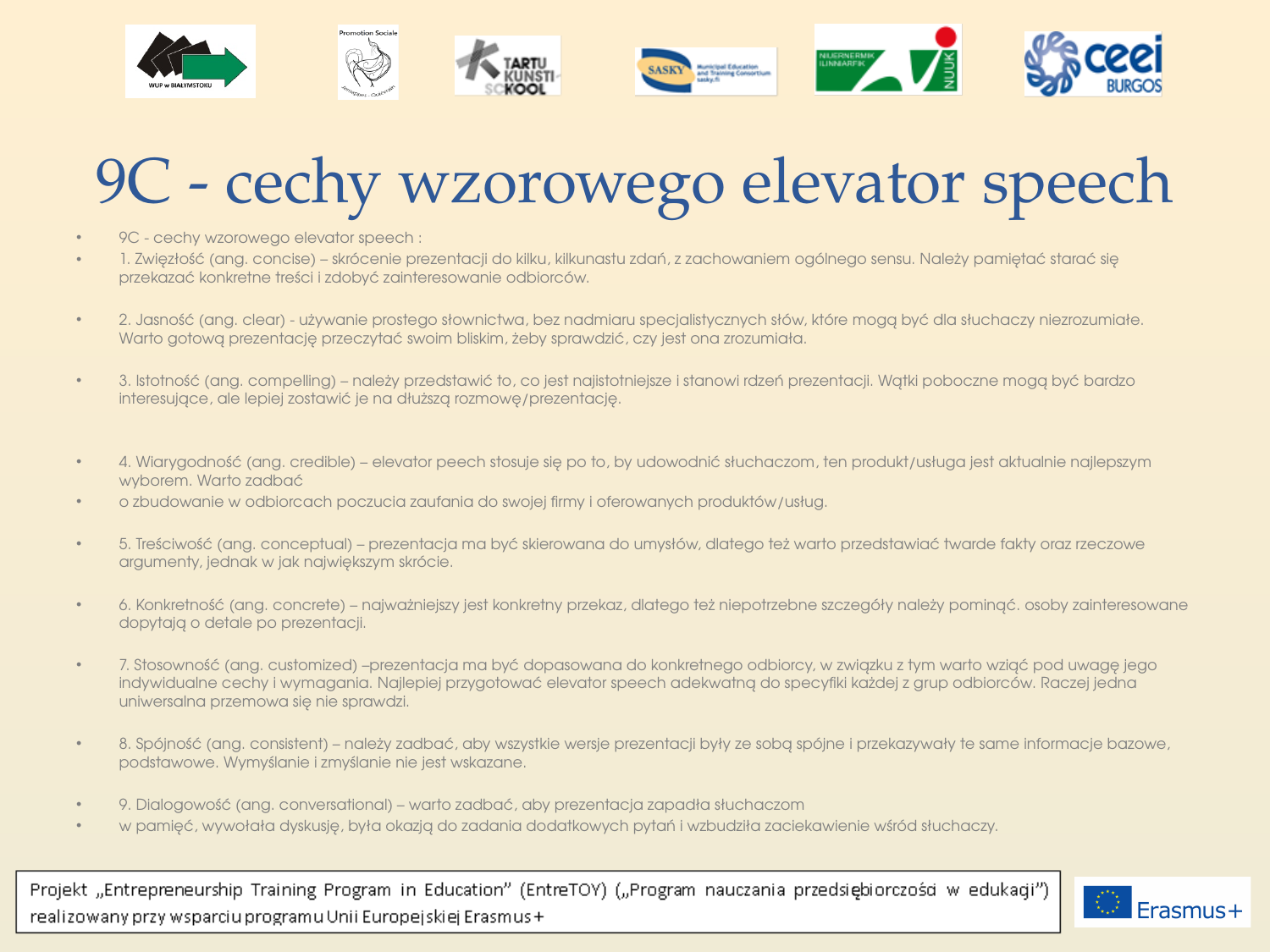

# 9C - cechy wzorowego elevator speech
9C - cechy wzorowego elevator speech :
1. Zwięzłość (ang. concise) – skrócenie prezentacji do kilku, kilkunastu zdań, z zachowaniem ogólnego sensu. Należy pamiętać starać się przekazać konkretne treści i zdobyć zainteresowanie odbiorców.

2. Jasność (ang. clear) - używanie prostego słownictwa, bez nadmiaru specjalistycznych słów, które mogą być dla słuchaczy niezrozumiałe. Warto gotową prezentację przeczytać swoim bliskim, żeby sprawdzić, czy jest ona zrozumiała.

3. Istotność (ang. compelling) – należy przedstawić to, co jest najistotniejsze i stanowi rdzeń prezentacji. Wątki poboczne mogą być bardzo interesujące, ale lepiej zostawić je na dłuższą rozmowę/prezentację.

4. Wiarygodność (ang. credible) – elevator peech stosuje się po to, by udowodnić słuchaczom, ten produkt/usługa jest aktualnie najlepszym wyborem. Warto zadbać
o zbudowanie w odbiorcach poczucia zaufania do swojej firmy i oferowanych produktów/usług.

5. Treściwość (ang. conceptual) – prezentacja ma być skierowana do umysłów, dlatego też warto przedstawiać twarde fakty oraz rzeczowe argumenty, jednak w jak największym skrócie.

6. Konkretność (ang. concrete) – najważniejszy jest konkretny przekaz, dlatego też niepotrzebne szczegóły należy pominąć. osoby zainteresowane dopytają o detale po prezentacji.

7. Stosowność (ang. customized) –prezentacja ma być dopasowana do konkretnego odbiorcy, w związku z tym warto wziąć pod uwagę jego indywidualne cechy i wymagania. Najlepiej przygotować elevator speech adekwatną do specyfiki każdej z grup odbiorców. Raczej jedna uniwersalna przemowa się nie sprawdzi.

8. Spójność (ang. consistent) – należy zadbać, aby wszystkie wersje prezentacji były ze sobą spójne i przekazywały te same informacje bazowe, podstawowe. Wymyślanie i zmyślanie nie jest wskazane.

9. Dialogowość (ang. conversational) – warto zadbać, aby prezentacja zapadła słuchaczom
w pamięć, wywołała dyskusję, była okazją do zadania dodatkowych pytań i wzbudziła zaciekawienie wśród słuchaczy.